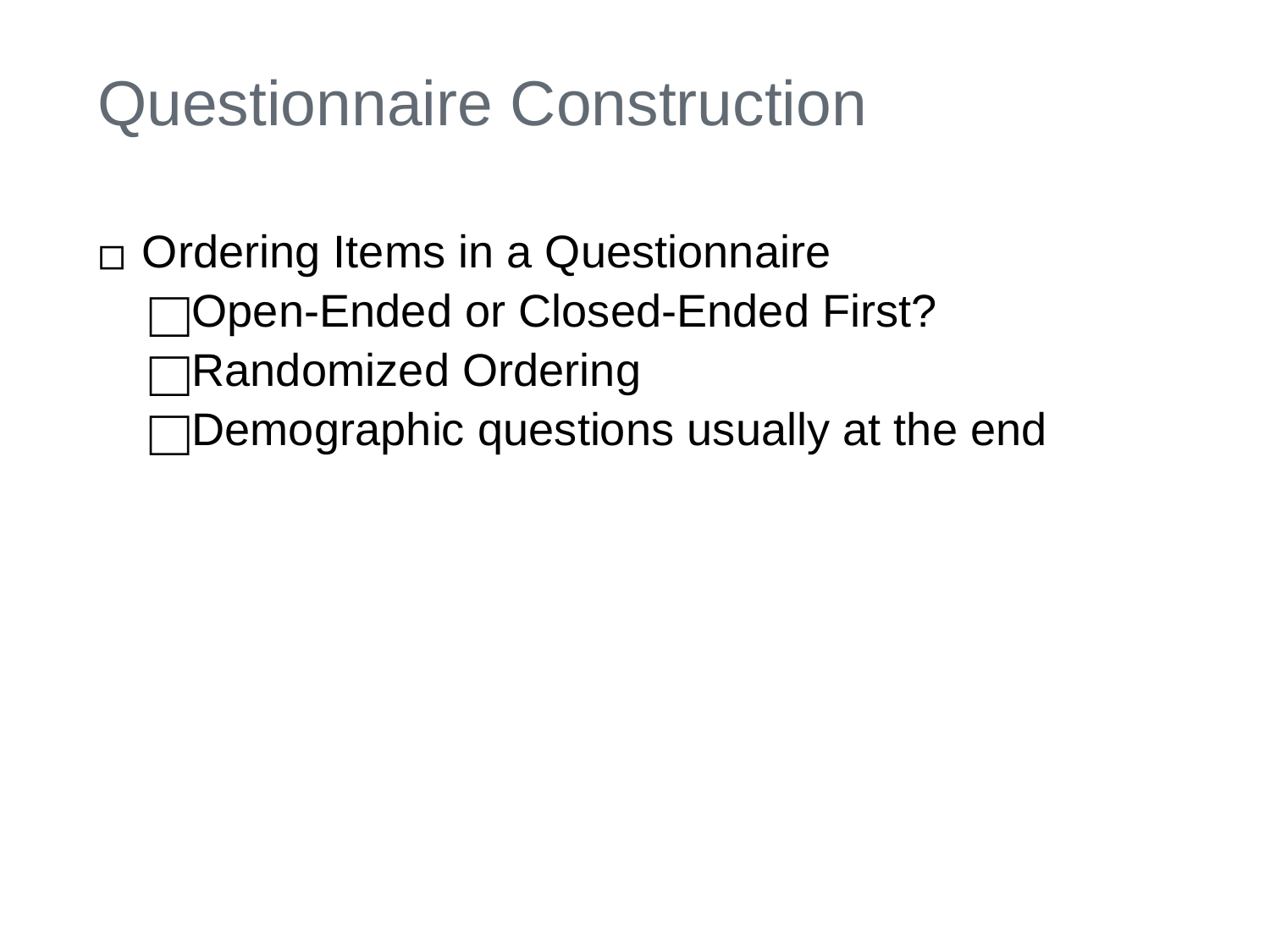

# Questionnaire Construction
Ordering Items in a Questionnaire
Open-Ended or Closed-Ended First?
Randomized Ordering
Demographic questions usually at the end